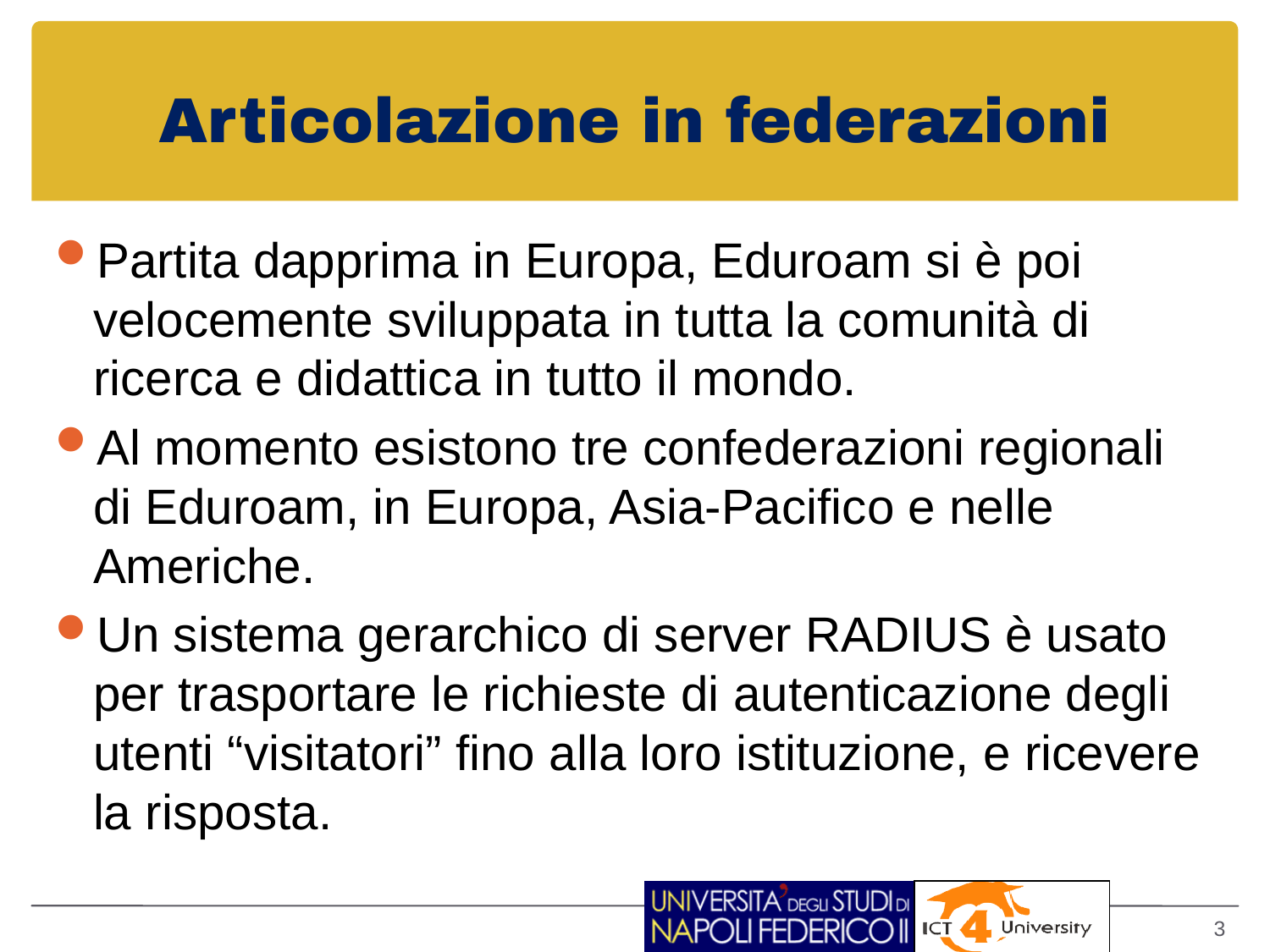

# Articolazione in federazioni
Partita dapprima in Europa, Eduroam si è poi velocemente sviluppata in tutta la comunità di ricerca e didattica in tutto il mondo.
Al momento esistono tre confederazioni regionali di Eduroam, in Europa, Asia-Pacifico e nelle Americhe.
Un sistema gerarchico di server RADIUS è usato per trasportare le richieste di autenticazione degli utenti “visitatori” fino alla loro istituzione, e ricevere la risposta.

3